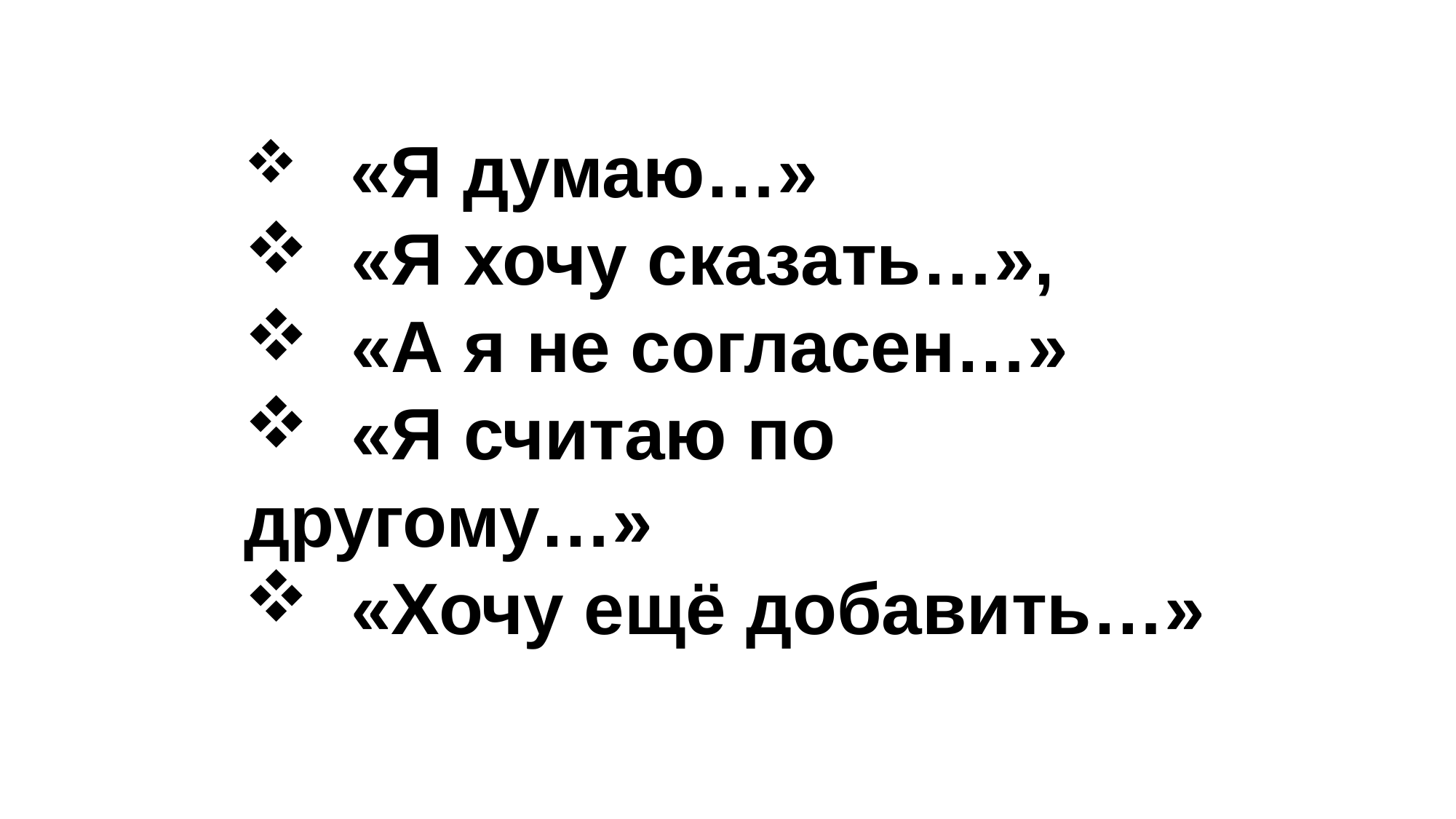

«Я думаю…»
  «Я хочу сказать…»,
  «А я не согласен…»
  «Я считаю по другому…»
  «Хочу ещё добавить…»